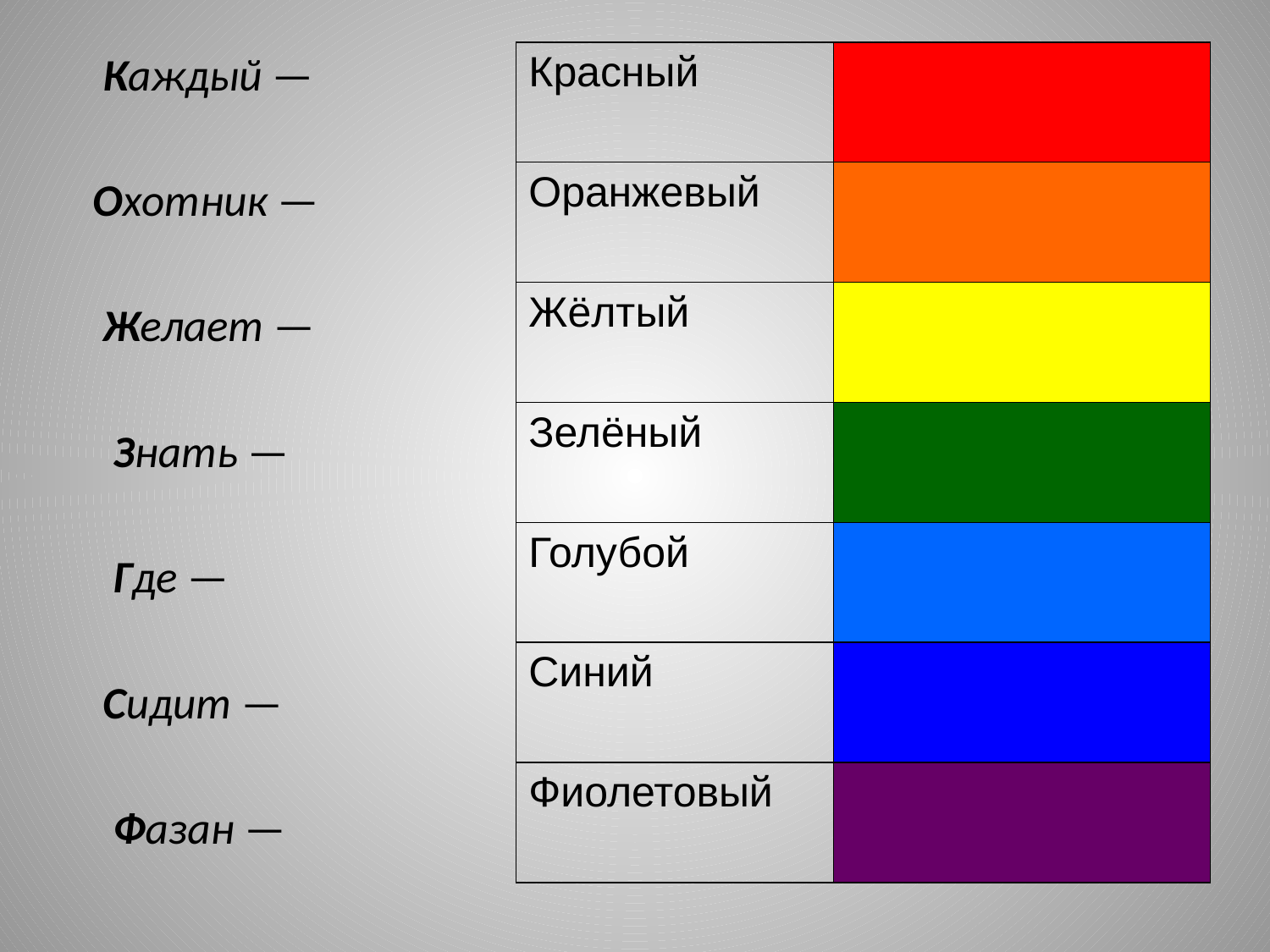

Каждый —

  Охотник —

   Желает —

    Знать —

    Где —

   Сидит —

    Фазан —
| Красный |  |
| --- | --- |
| Оранжевый |  |
| Жёлтый |  |
| Зелёный |  |
| Голубой |  |
| Синий |  |
| Фиолетовый |  |